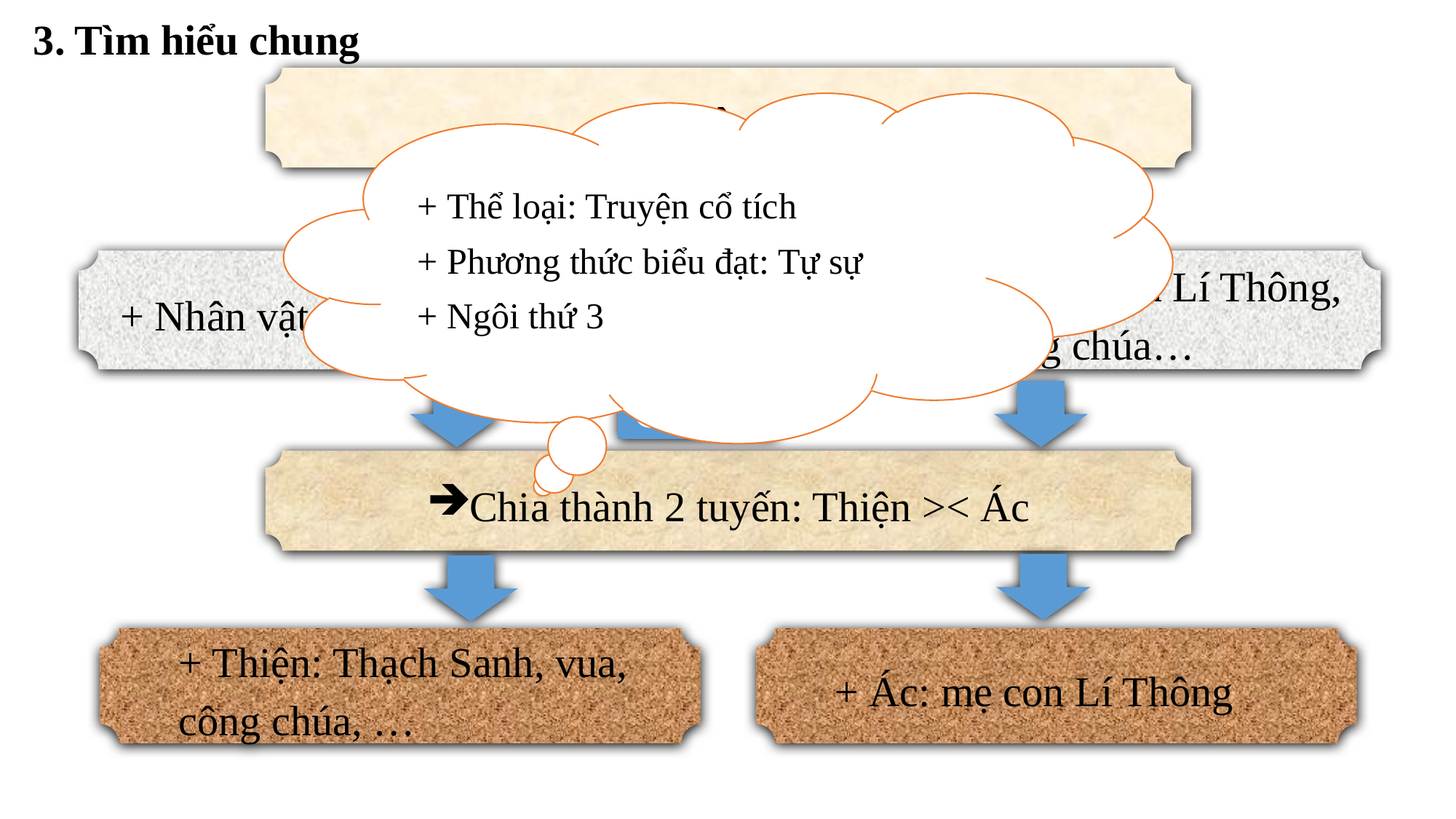

3. Tìm hiểu chung
-. Nhân vật
+ Thể loại: Truyện cổ tích
+ Phương thức biểu đạt: Tự sự
+ Ngôi thứ 3

Cách 1
+ Nhân vật phụ: Mẹ con Lí Thông, vua, công chúa…
+ Nhân vật chính: Thạch Sanh

Cách 2
Chia thành 2 tuyến: Thiện >< Ác

+ Thiện: Thạch Sanh, vua, công chúa, …
+ Ác: mẹ con Lí Thông